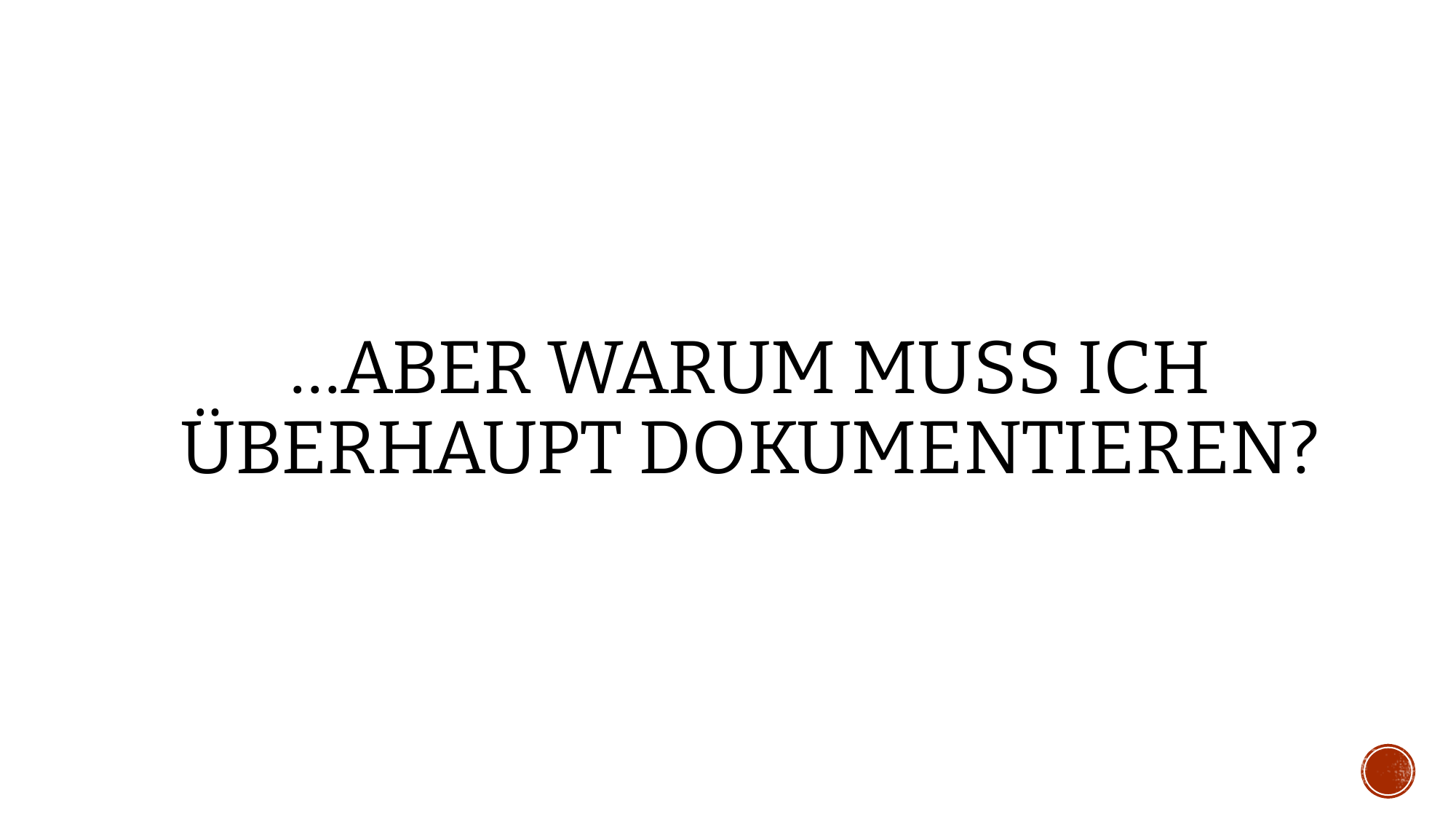

# …Aber warum muss ich überhaupt dokumentieren?